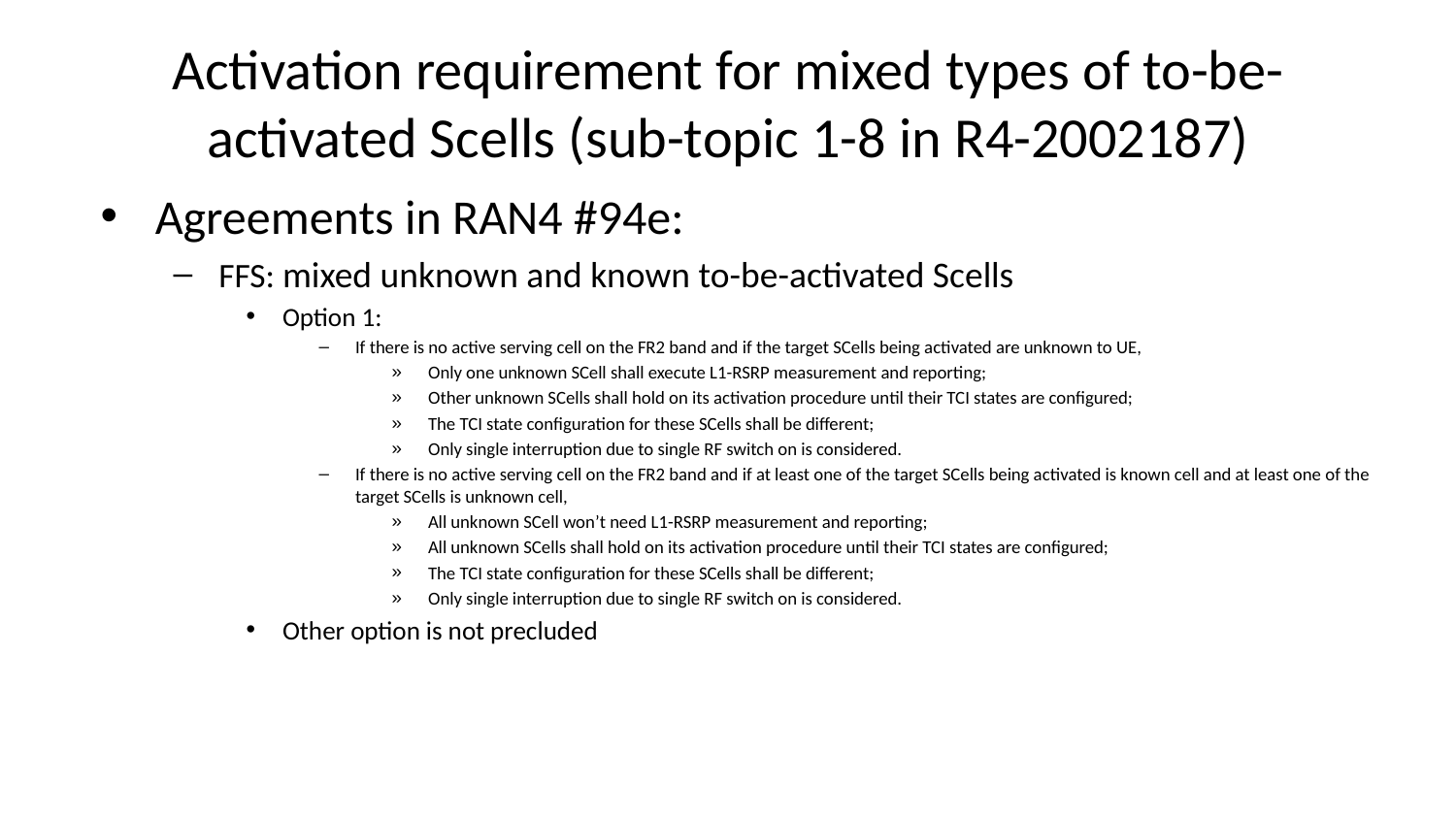

# Activation requirement for mixed types of to-be-activated Scells (sub-topic 1-8 in R4-2002187)
Agreements in RAN4 #94e:
FFS: mixed unknown and known to-be-activated Scells
Option 1:
If there is no active serving cell on the FR2 band and if the target SCells being activated are unknown to UE,
Only one unknown SCell shall execute L1-RSRP measurement and reporting;
Other unknown SCells shall hold on its activation procedure until their TCI states are configured;
The TCI state configuration for these SCells shall be different;
Only single interruption due to single RF switch on is considered.
If there is no active serving cell on the FR2 band and if at least one of the target SCells being activated is known cell and at least one of the target SCells is unknown cell,
All unknown SCell won’t need L1-RSRP measurement and reporting;
All unknown SCells shall hold on its activation procedure until their TCI states are configured;
The TCI state configuration for these SCells shall be different;
Only single interruption due to single RF switch on is considered.
Other option is not precluded